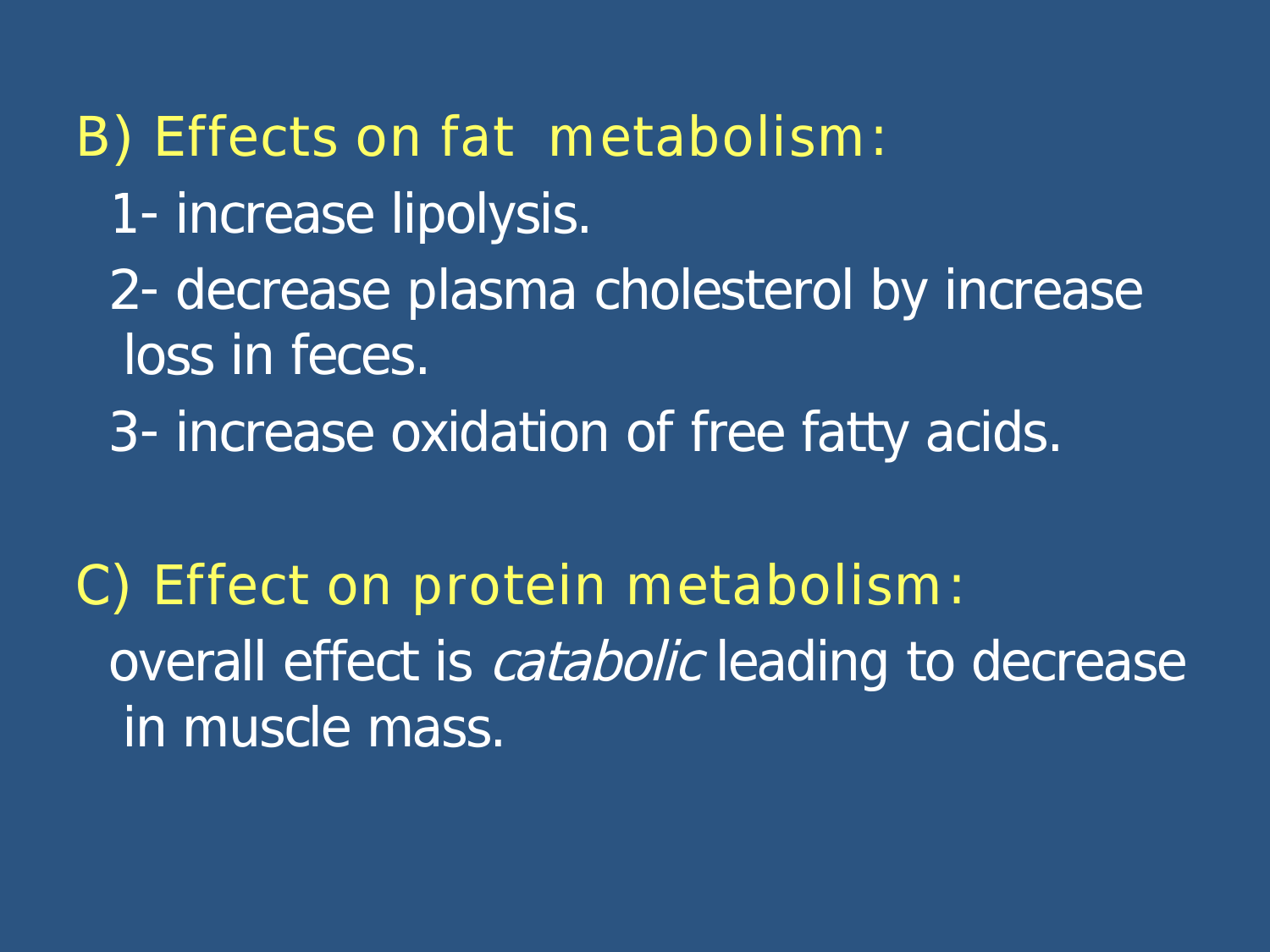

B) Effects on fat  metabolism:
  1- increase lipolysis.
  2- decrease plasma cholesterol by increase loss in feces.
  3- increase oxidation of free fatty acids.

C) Effect on protein metabolism:
  overall effect is catabolic leading to decrease in muscle mass.